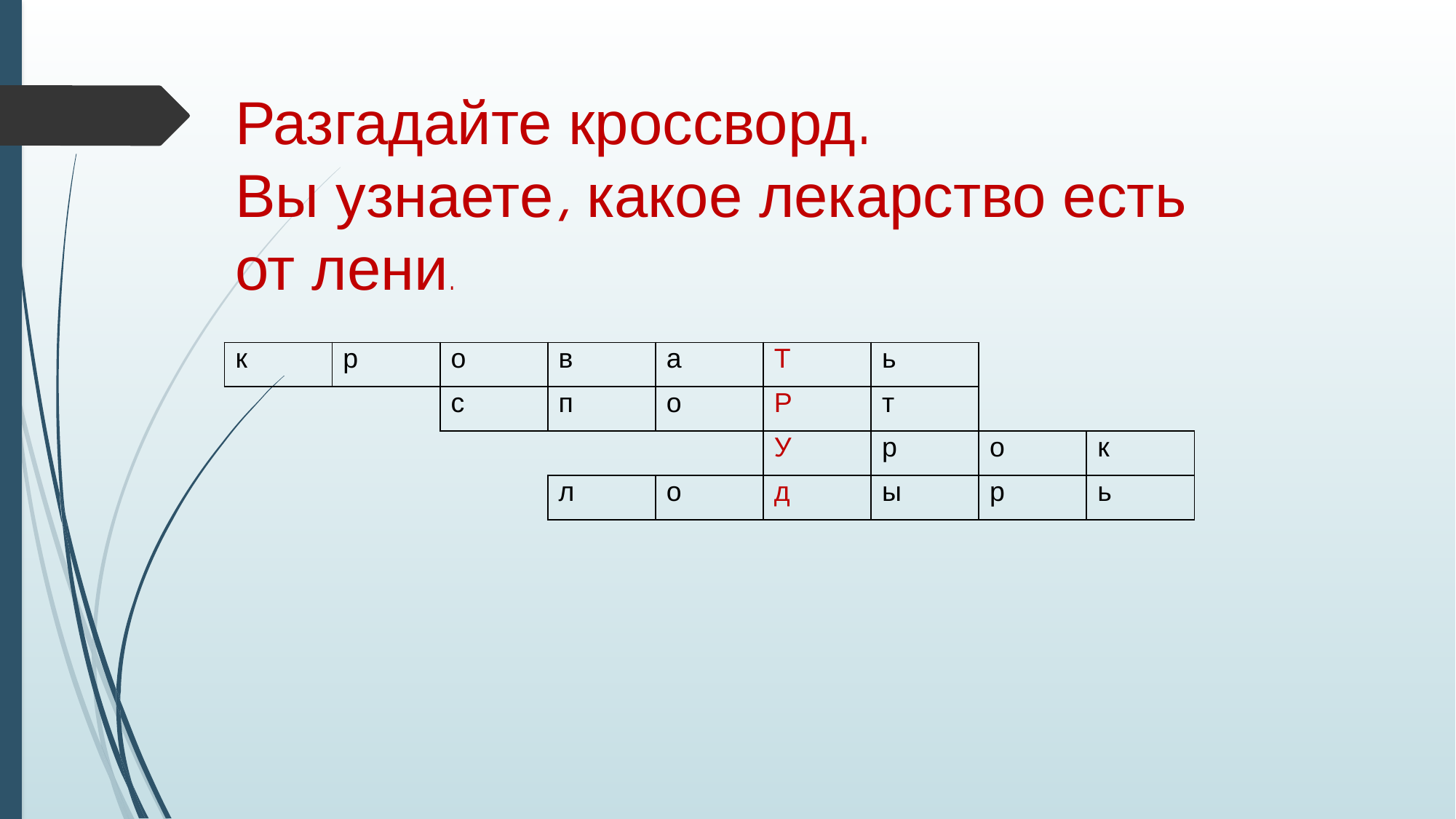

Разгадайте кроссворд.
Вы узнаете, какое лекарство есть от лени.
| к | р | о | в | а | Т | ь |  |  |
| --- | --- | --- | --- | --- | --- | --- | --- | --- |
|  |  | с | п | о | Р | т |  |  |
|  |  |  |  |  | У | р | о | к |
|  |  |  | л | о | д | ы | р | ь |
|  |  |  |  |  |  |  |  |  |
| --- | --- | --- | --- | --- | --- | --- | --- | --- |
|  |  |  |  |  |  |  |  |  |
|  |  |  |  |  |  |  |  |  |
|  |  |  |  |  |  |  |  |  |